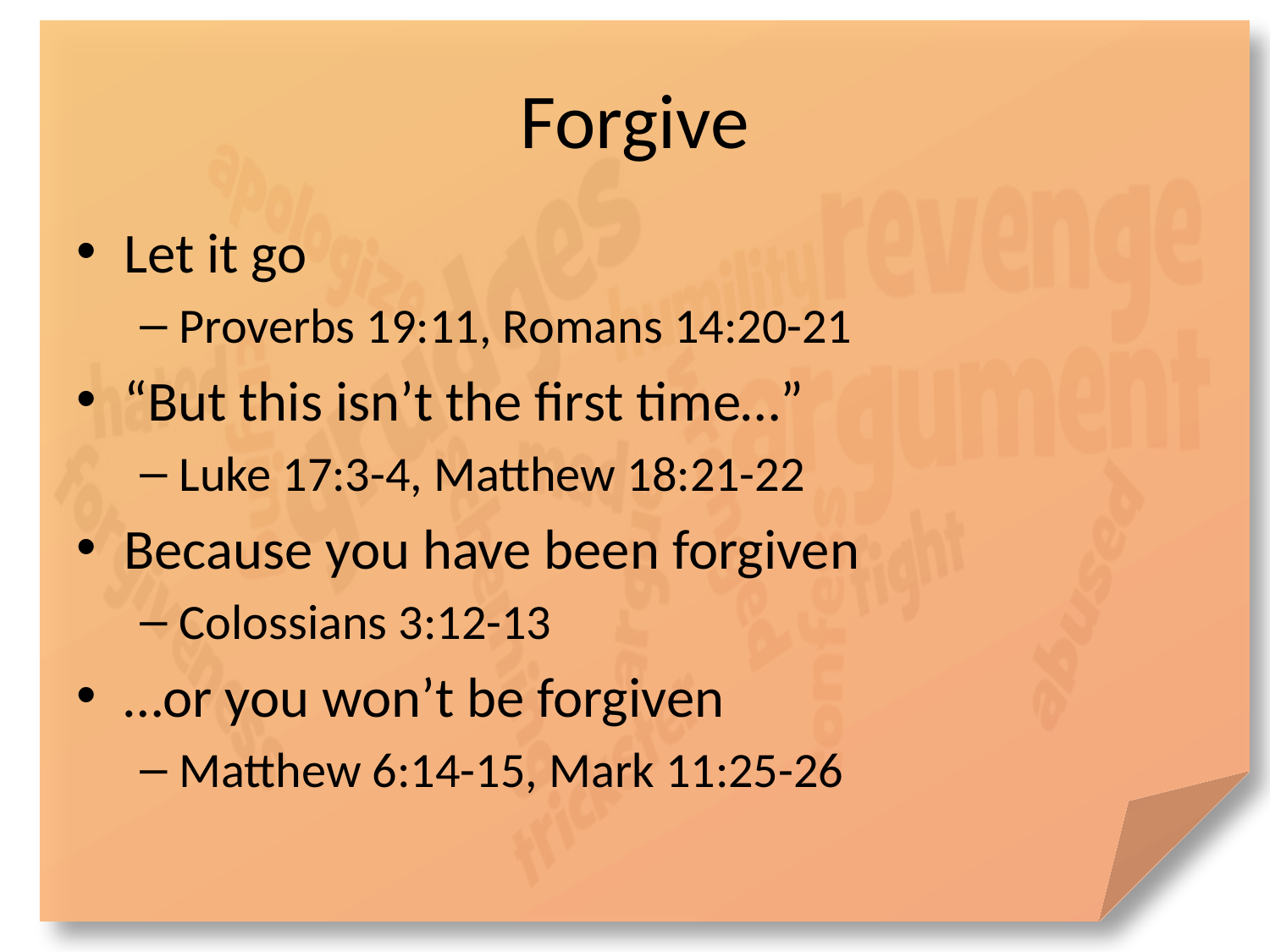

# Forgive
Let it go
Proverbs 19:11, Romans 14:20-21
“But this isn’t the first time…”
Luke 17:3-4, Matthew 18:21-22
Because you have been forgiven
Colossians 3:12-13
…or you won’t be forgiven
Matthew 6:14-15, Mark 11:25-26